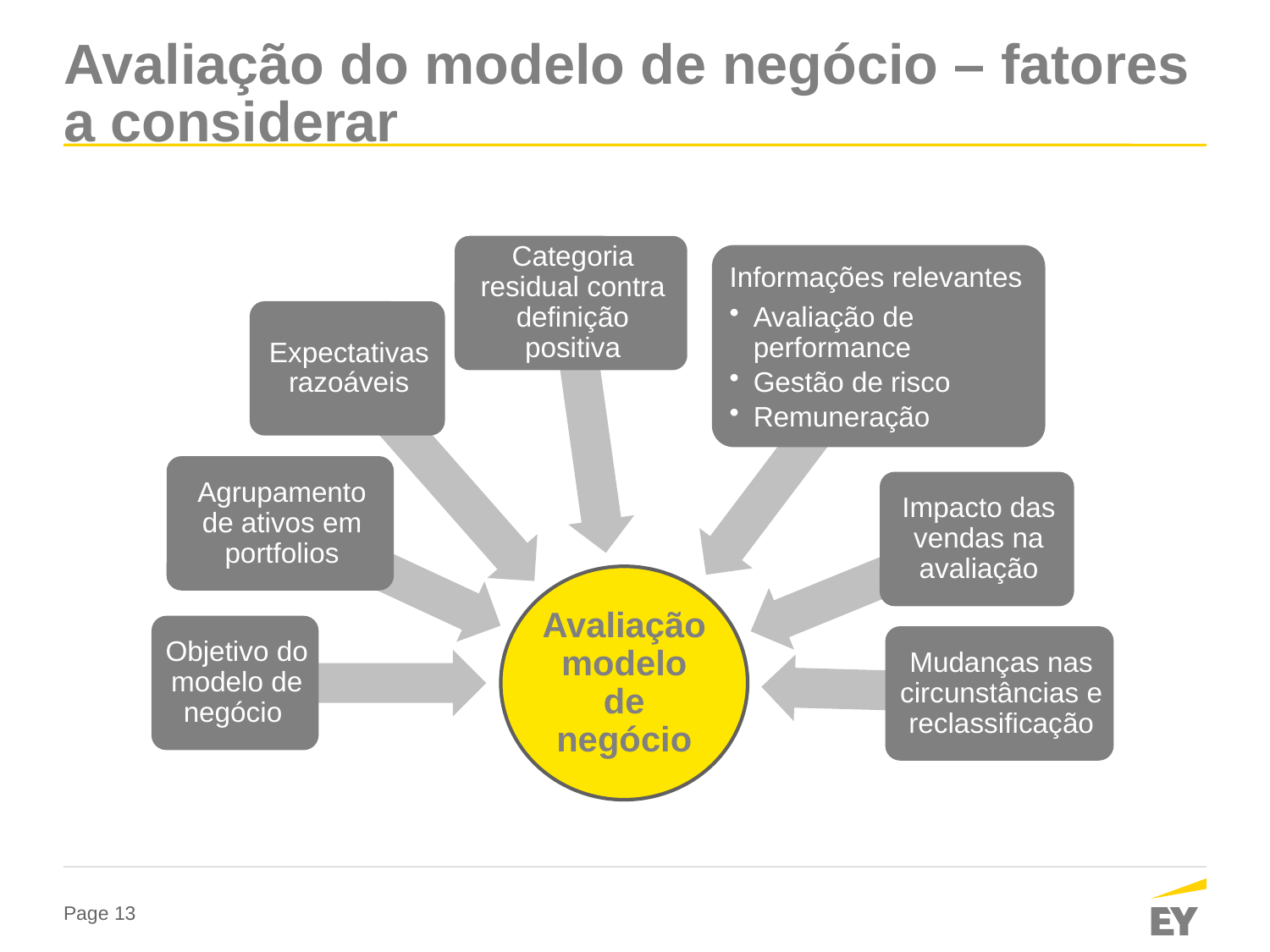

# Avaliação do modelo de negócio – fatores a considerar

Avaliação modelo de negócio
Objetivo do modelo de negócio
Agrupamento de ativos em portfolios
Expectativas razoáveis
Categoria residual contra definição positiva
Informações relevantes
Avaliação de performance
Gestão de risco
Remuneração
Impacto das vendas na avaliação
Mudanças nas circunstâncias e reclassificação